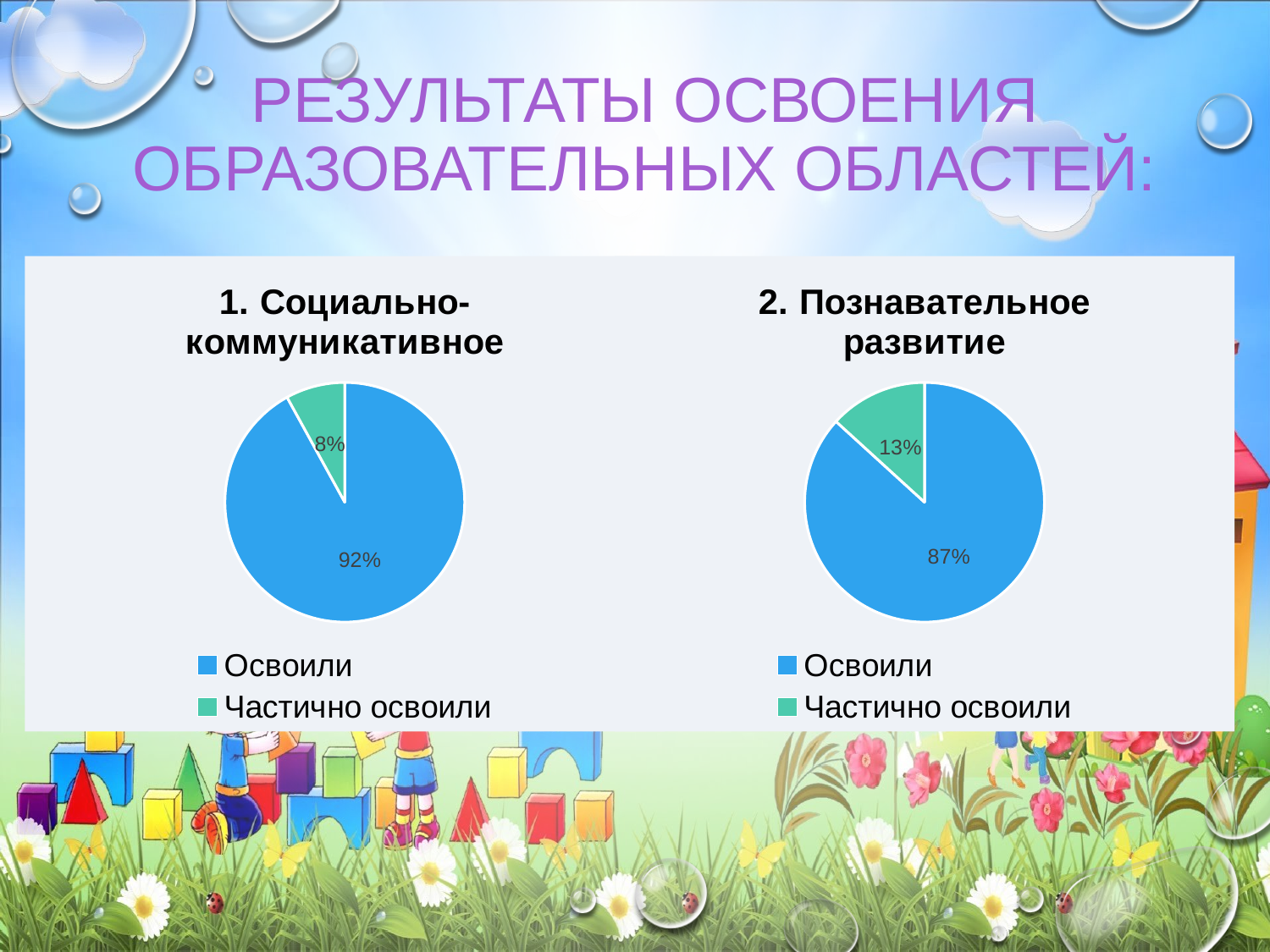

# Результаты освоения образовательных областей:

### Chart: 1. Социально-коммуникативное

| Category | 1. Социально-коммуникативное |
|---|---|
| Освоили | 23.0 |
| Частично освоили | 2.0 |

### Chart: 2. Познавательное развитие

| Category | 2. Познавательное развитие |
|---|---|
| Освоили | 21.0 |
| Частично освоили | 3.2 |